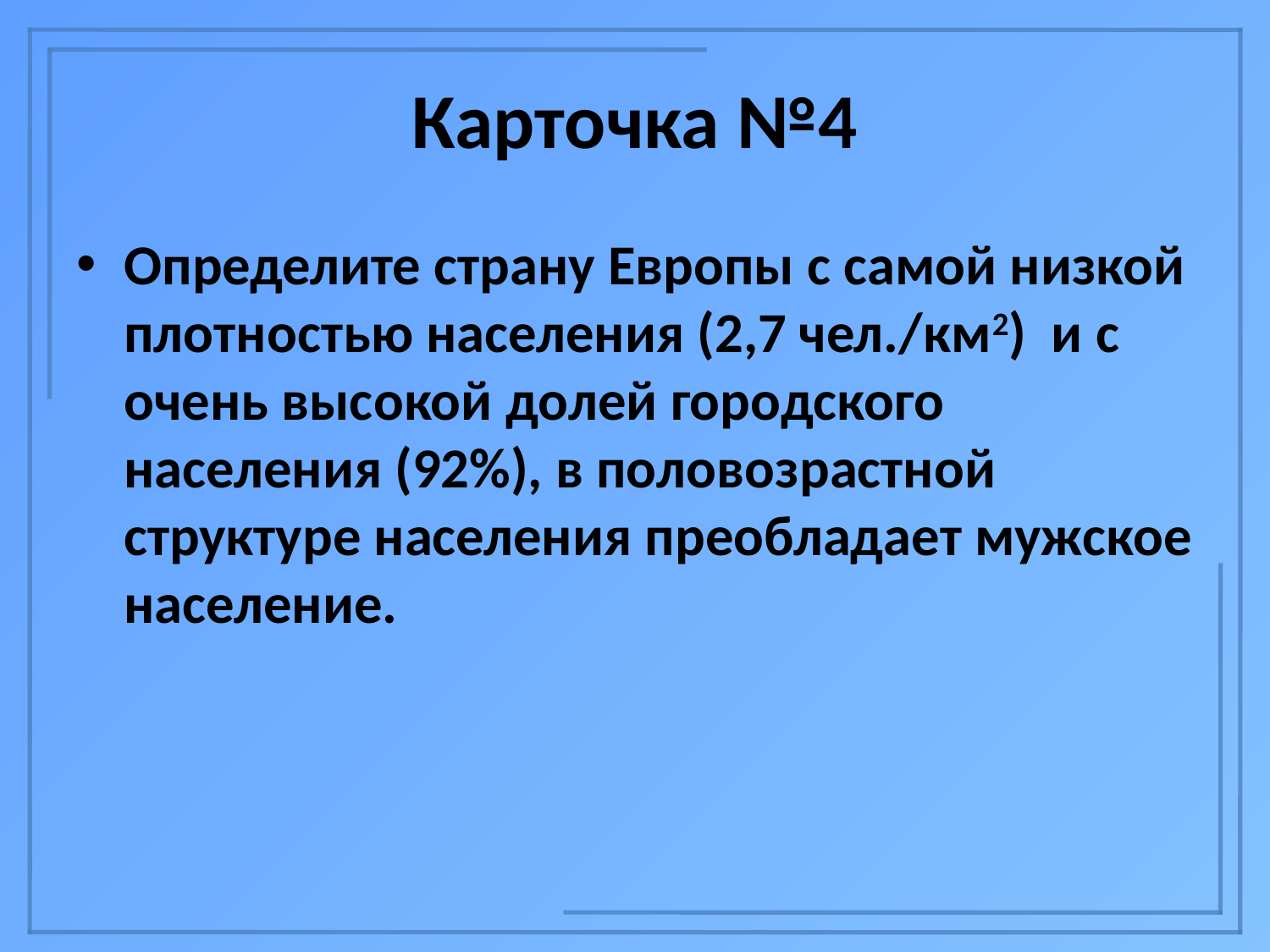

# Карточка №4
Определите страну Европы с самой низкой плотностью населения (2,7 чел./км2)  и с очень высокой долей городского населения (92%), в половозрастной структуре населения преобладает мужское население.